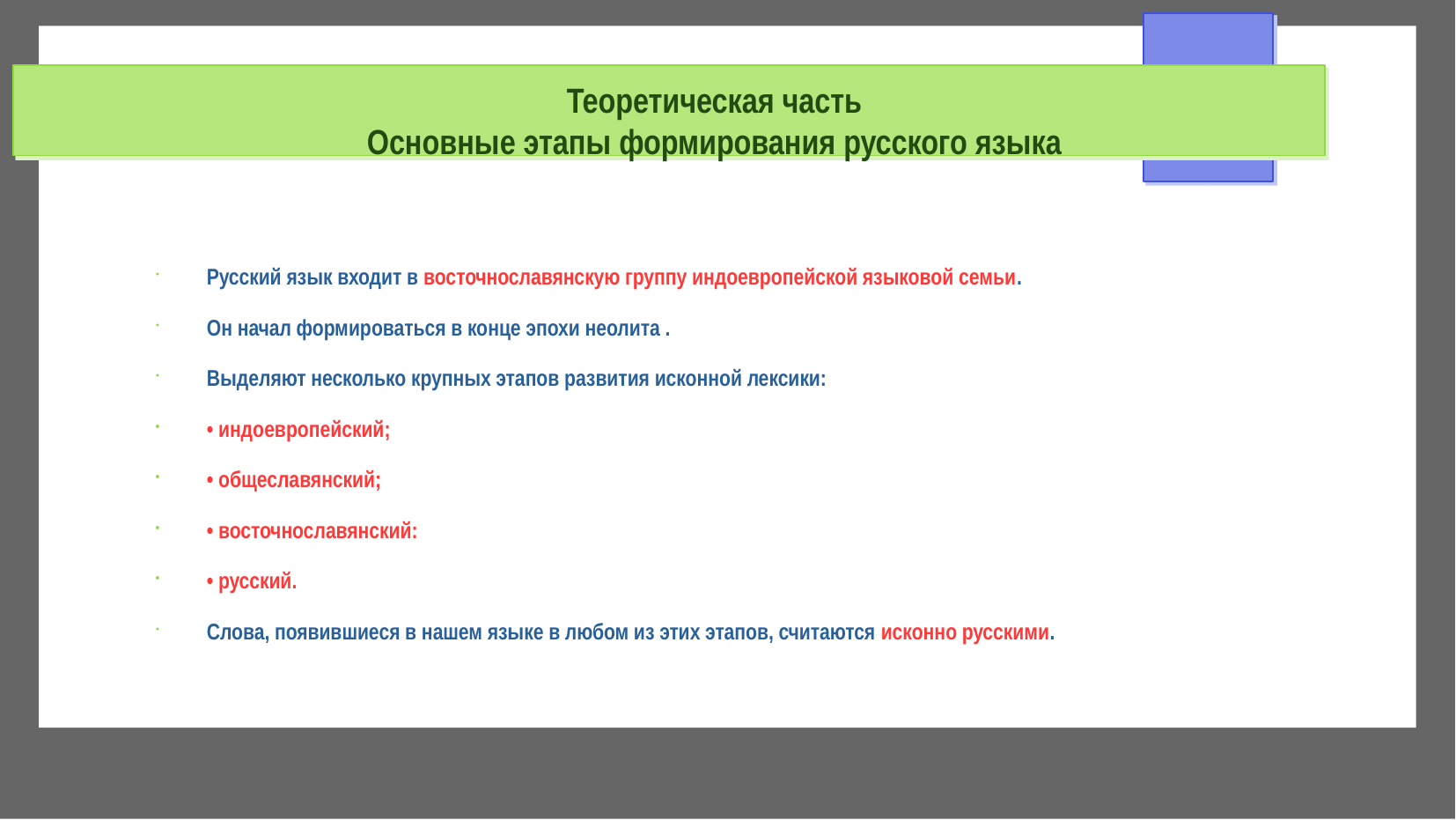

# Теоретическая часть Основные этапы формирования русского языка

Русский язык входит в восточнославянскую группу индоевропейской языковой семьи.
Он начал формироваться в конце эпохи неолита .
Выделяют несколько крупных этапов развития исконной лексики:
• индоевропейский;
• общеславянский;
• восточнославянский:
• русский.
Слова, появившиеся в нашем языке в любом из этих этапов, считаются исконно русскими.